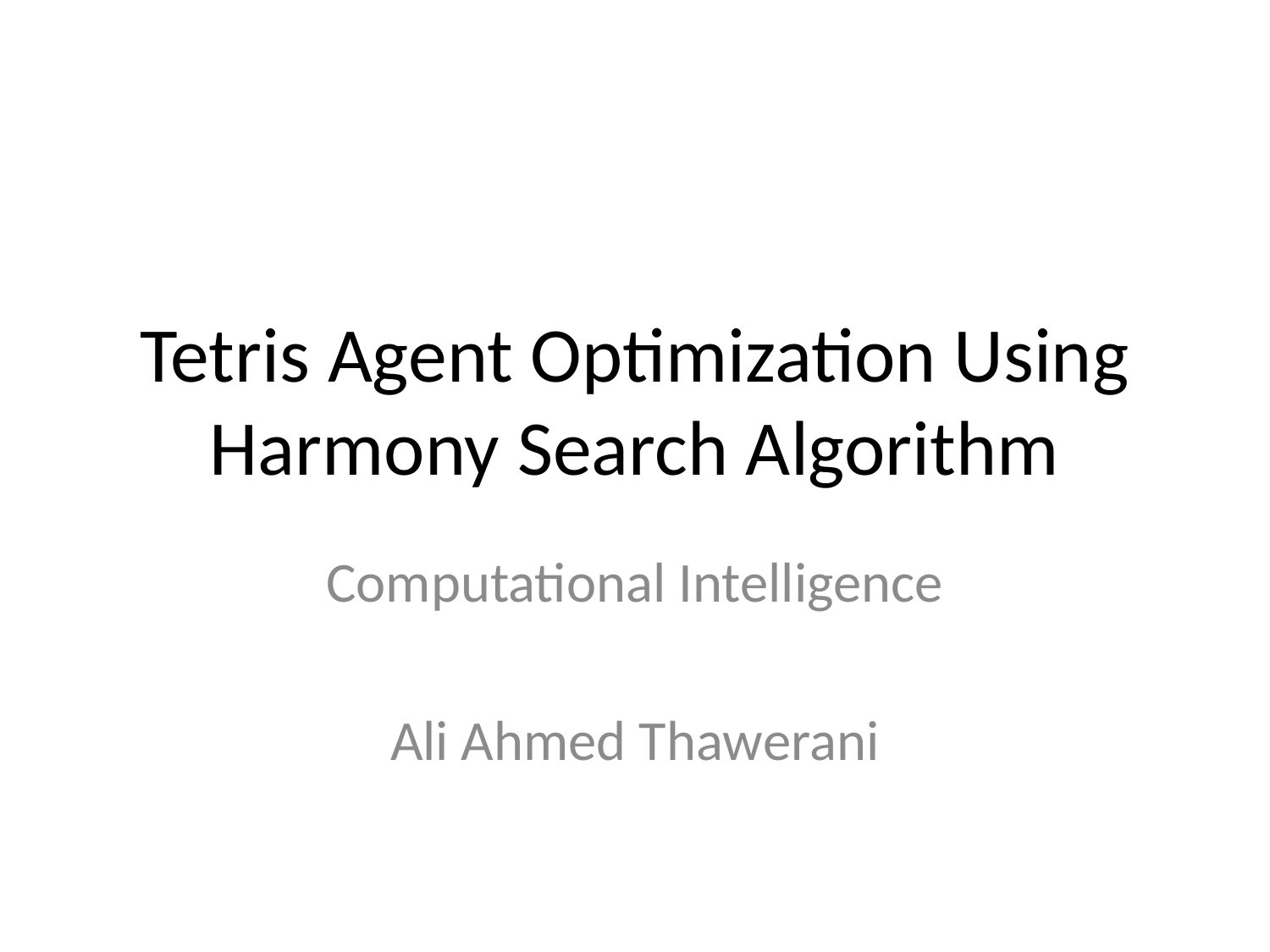

# Tetris Agent Optimization Using Harmony Search Algorithm
Computational Intelligence

Ali Ahmed Thawerani